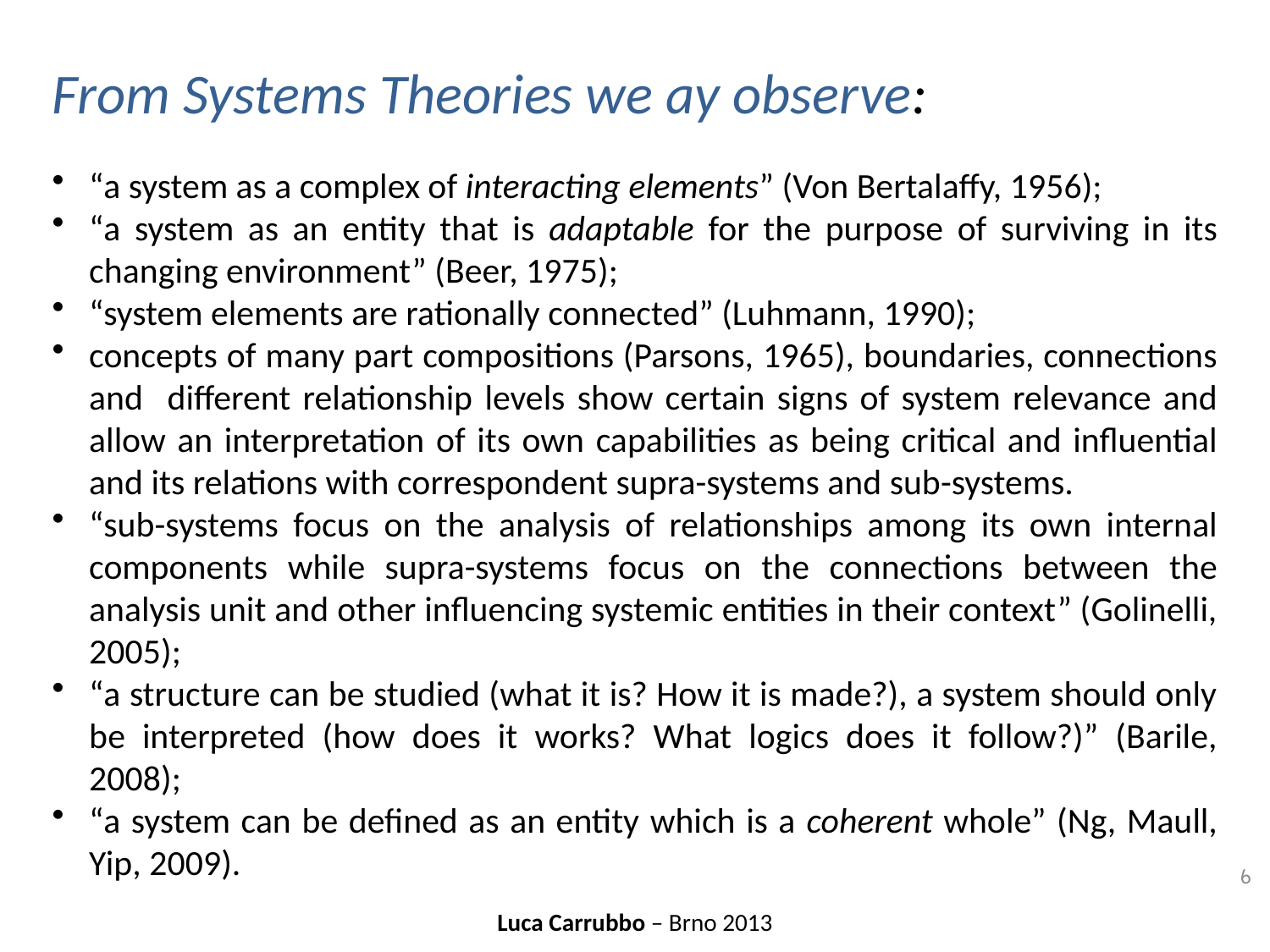

From Systems Theories we ay observe:

“a system as a complex of interacting elements” (Von Bertalaffy, 1956);
“a system as an entity that is adaptable for the purpose of surviving in its changing environment” (Beer, 1975);
“system elements are rationally connected” (Luhmann, 1990);
concepts of many part compositions (Parsons, 1965), boundaries, connections and  different relationship levels show certain signs of system relevance and allow an interpretation of its own capabilities as being critical and influential and its relations with correspondent supra-systems and sub-systems.
“sub-systems focus on the analysis of relationships among its own internal components while supra-systems focus on the connections between the analysis unit and other influencing systemic entities in their context” (Golinelli, 2005);
“a structure can be studied (what it is? How it is made?), a system should only be interpreted (how does it works? What logics does it follow?)” (Barile, 2008);
“a system can be defined as an entity which is a coherent whole” (Ng, Maull, Yip, 2009).
6